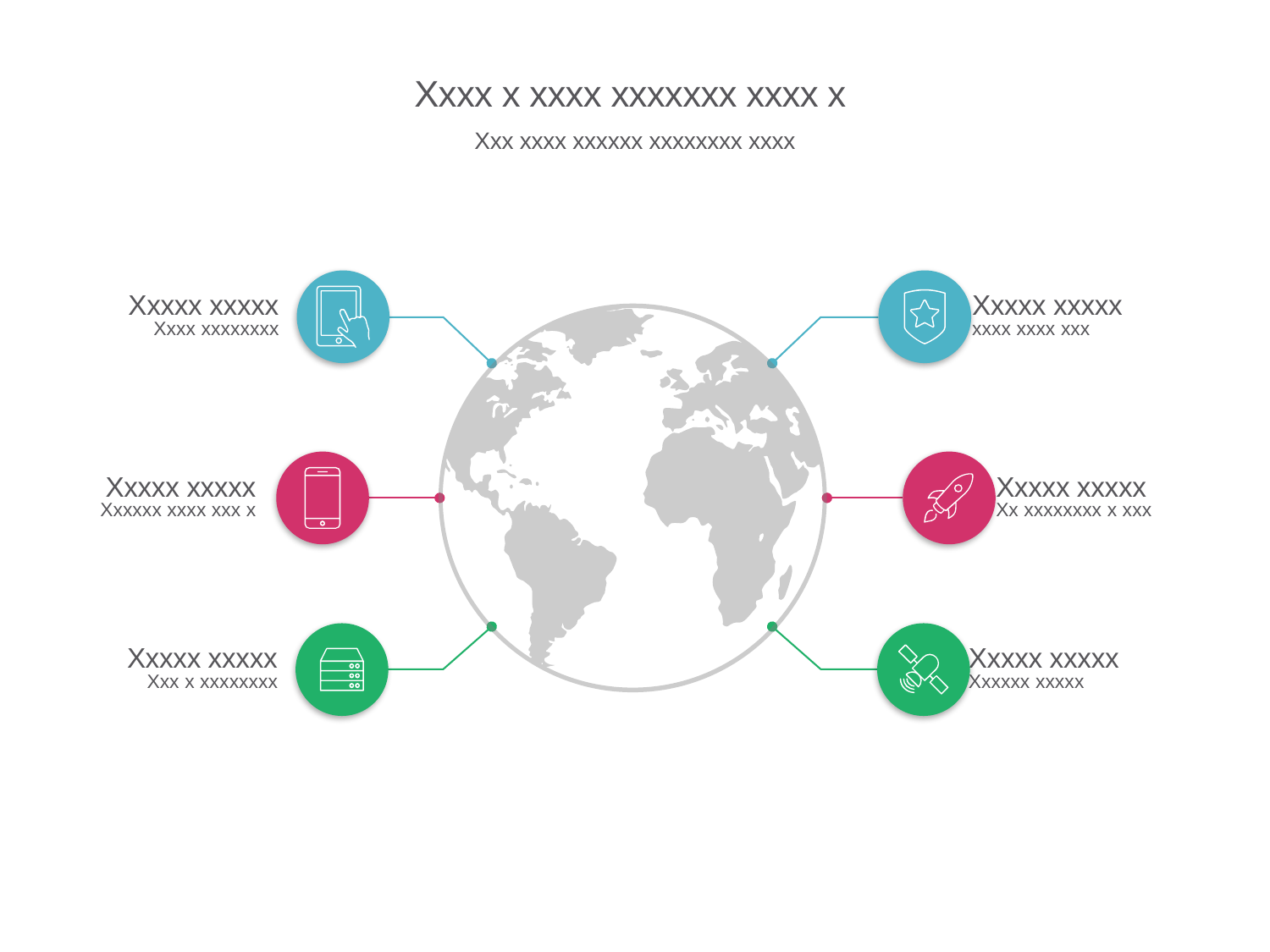

# Xxxx x xxxx xxxxxxx xxxx x
Xxx xxxx xxxxxx xxxxxxxx xxxx

Xxxxx xxxxx
Xxxx xxxxxxxx
Xxxxx xxxxx
xxxx xxxx xxx

Xxxxx xxxxx
Xxxxxx xxxx xxx x
Xxxxx xxxxx
Xx xxxxxxxx x xxx

Xxxxx xxxxx
Xxx x xxxxxxxx
Xxxxx xxxxx
Xxxxxx xxxxx